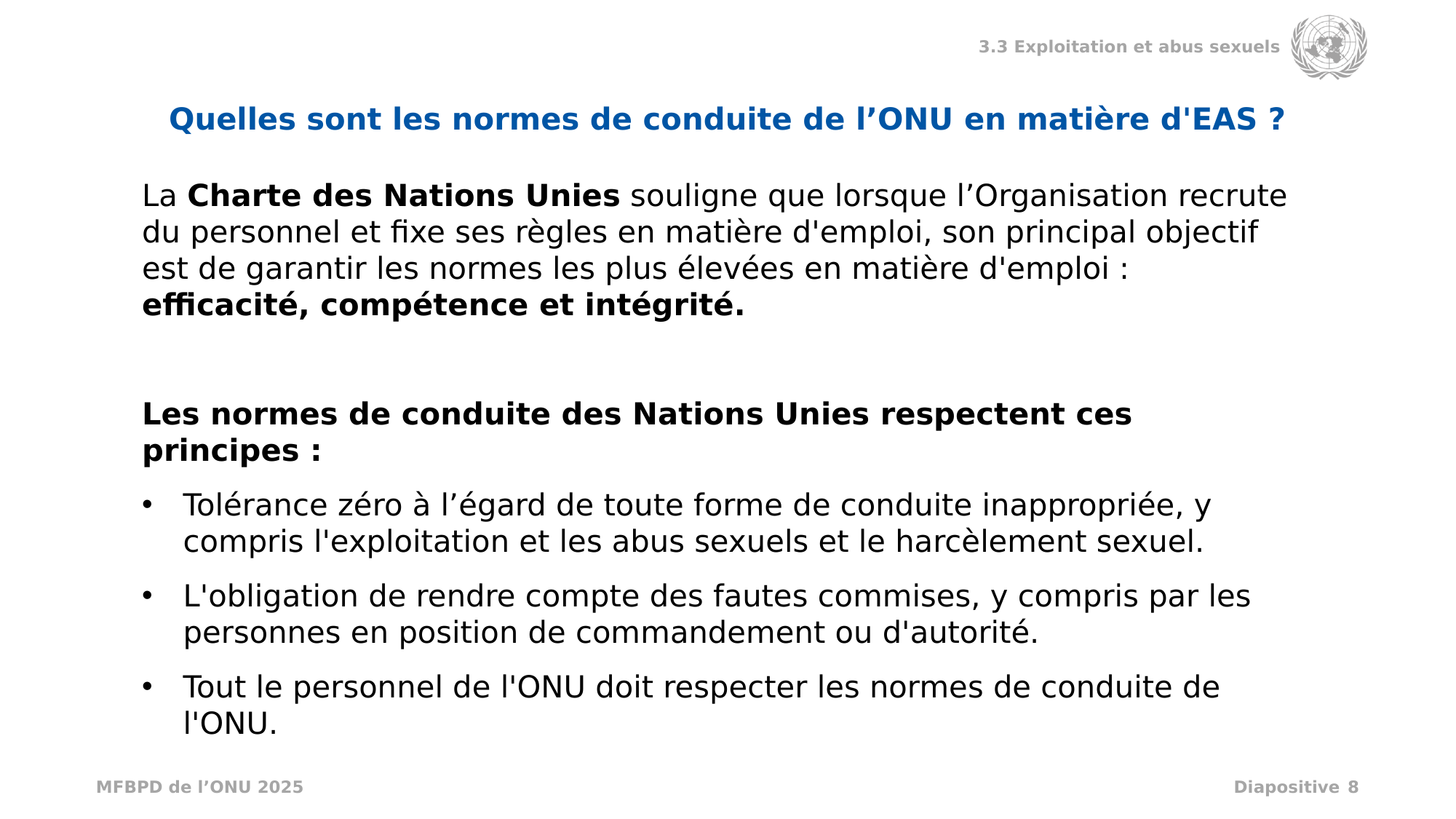

Quelles sont les normes de conduite de l’ONU en matière d'EAS ?
La Charte des Nations Unies souligne que lorsque l’Organisation recrute du personnel et fixe ses règles en matière d'emploi, son principal objectif est de garantir les normes les plus élevées en matière d'emploi : efficacité, compétence et intégrité.

Les normes de conduite des Nations Unies respectent ces principes :
Tolérance zéro à l’égard de toute forme de conduite inappropriée, y compris l'exploitation et les abus sexuels et le harcèlement sexuel.
L'obligation de rendre compte des fautes commises, y compris par les personnes en position de commandement ou d'autorité.
Tout le personnel de l'ONU doit respecter les normes de conduite de l'ONU.